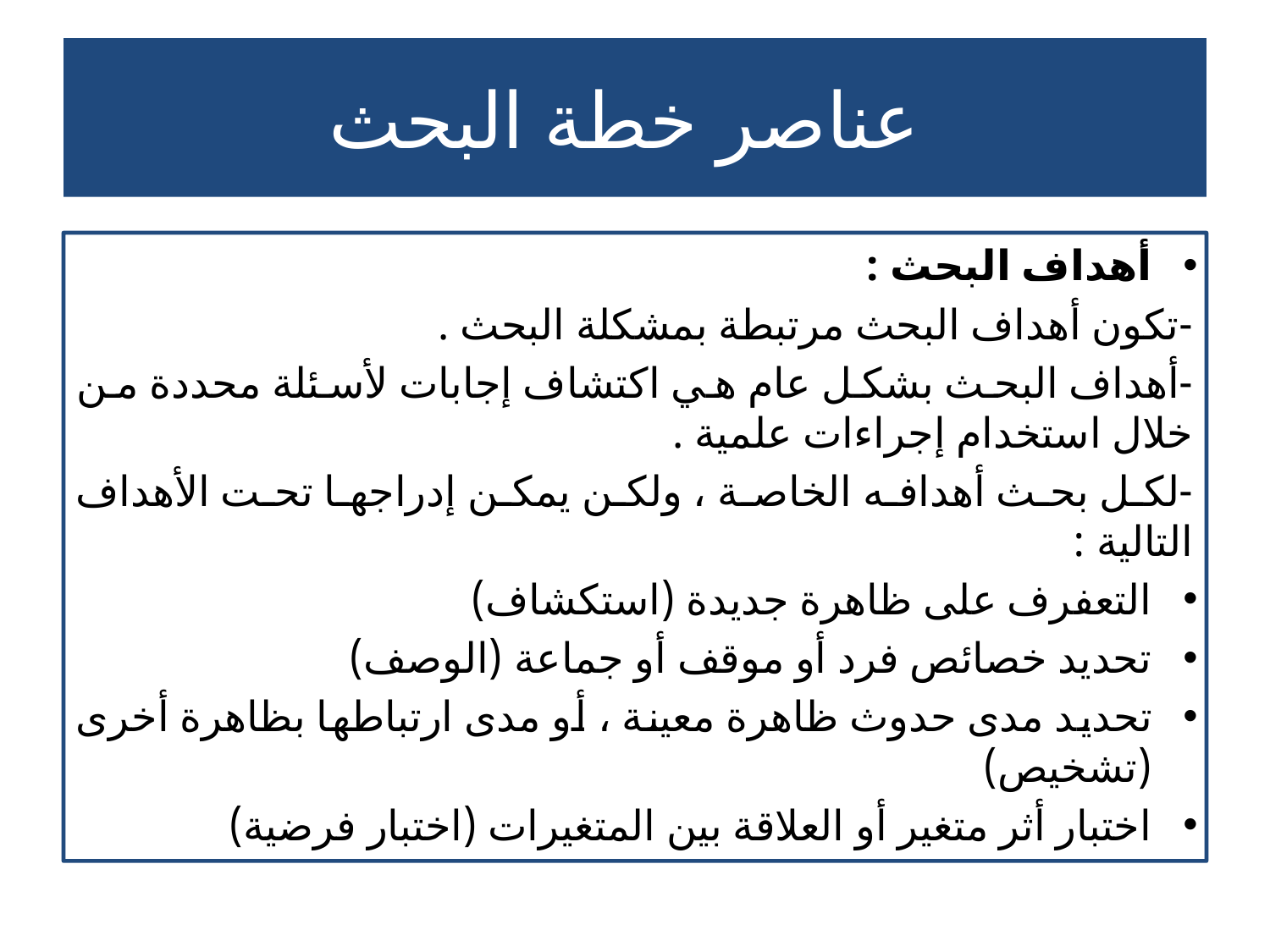

# عناصر خطة البحث
أهداف البحث :
-تكون أهداف البحث مرتبطة بمشكلة البحث .
-أهداف البحث بشكل عام هي اكتشاف إجابات لأسئلة محددة من خلال استخدام إجراءات علمية .
-لكل بحث أهدافه الخاصة ، ولكن يمكن إدراجها تحت الأهداف التالية :
التعفرف على ظاهرة جديدة (استكشاف)
تحديد خصائص فرد أو موقف أو جماعة (الوصف)
تحديد مدى حدوث ظاهرة معينة ، أو مدى ارتباطها بظاهرة أخرى (تشخيص)
اختبار أثر متغير أو العلاقة بين المتغيرات (اختبار فرضية)